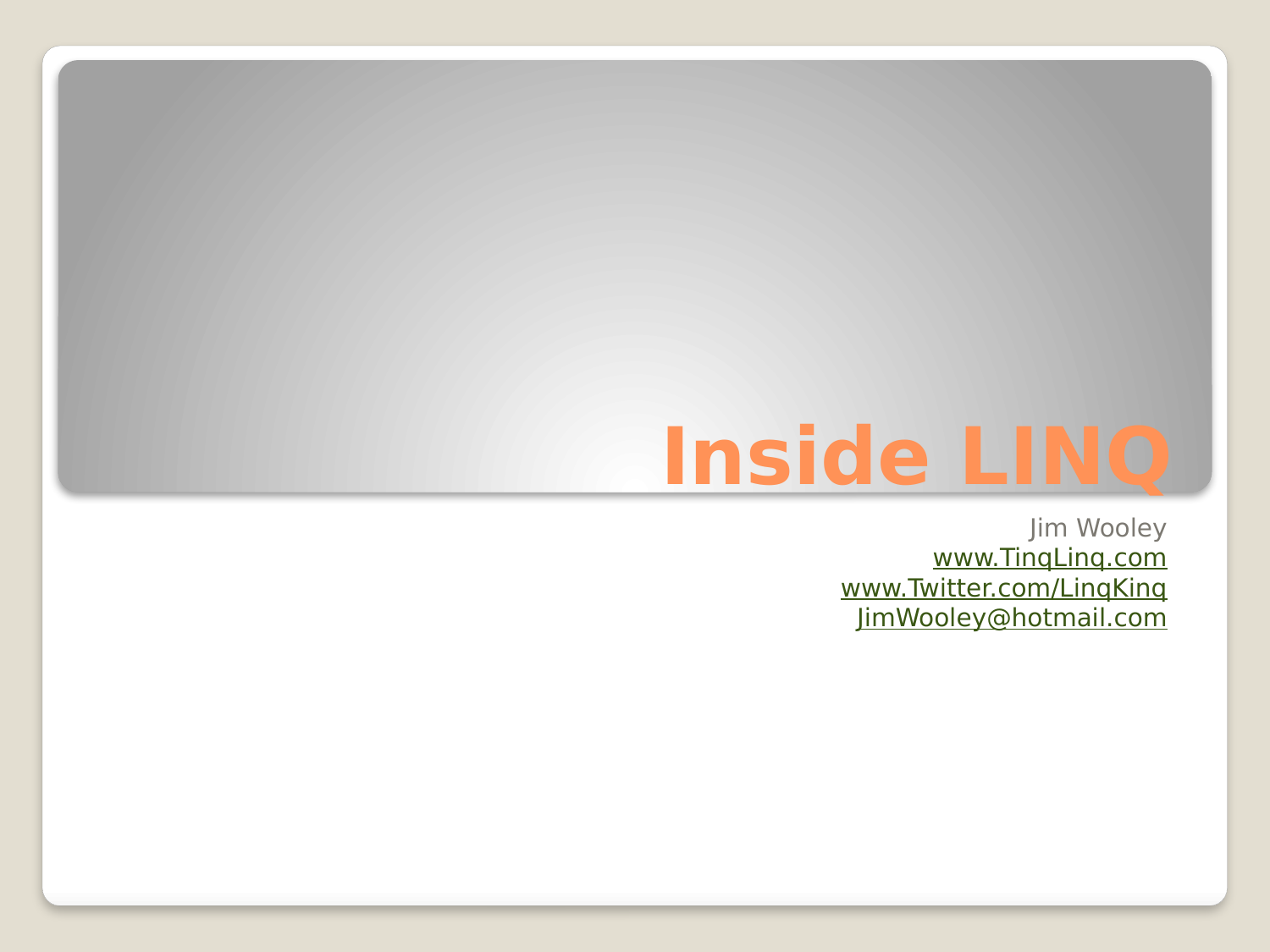

# Inside LINQ
Jim Wooley
www.TinqLinq.com
www.Twitter.com/LinqKinq
JimWooley@hotmail.com